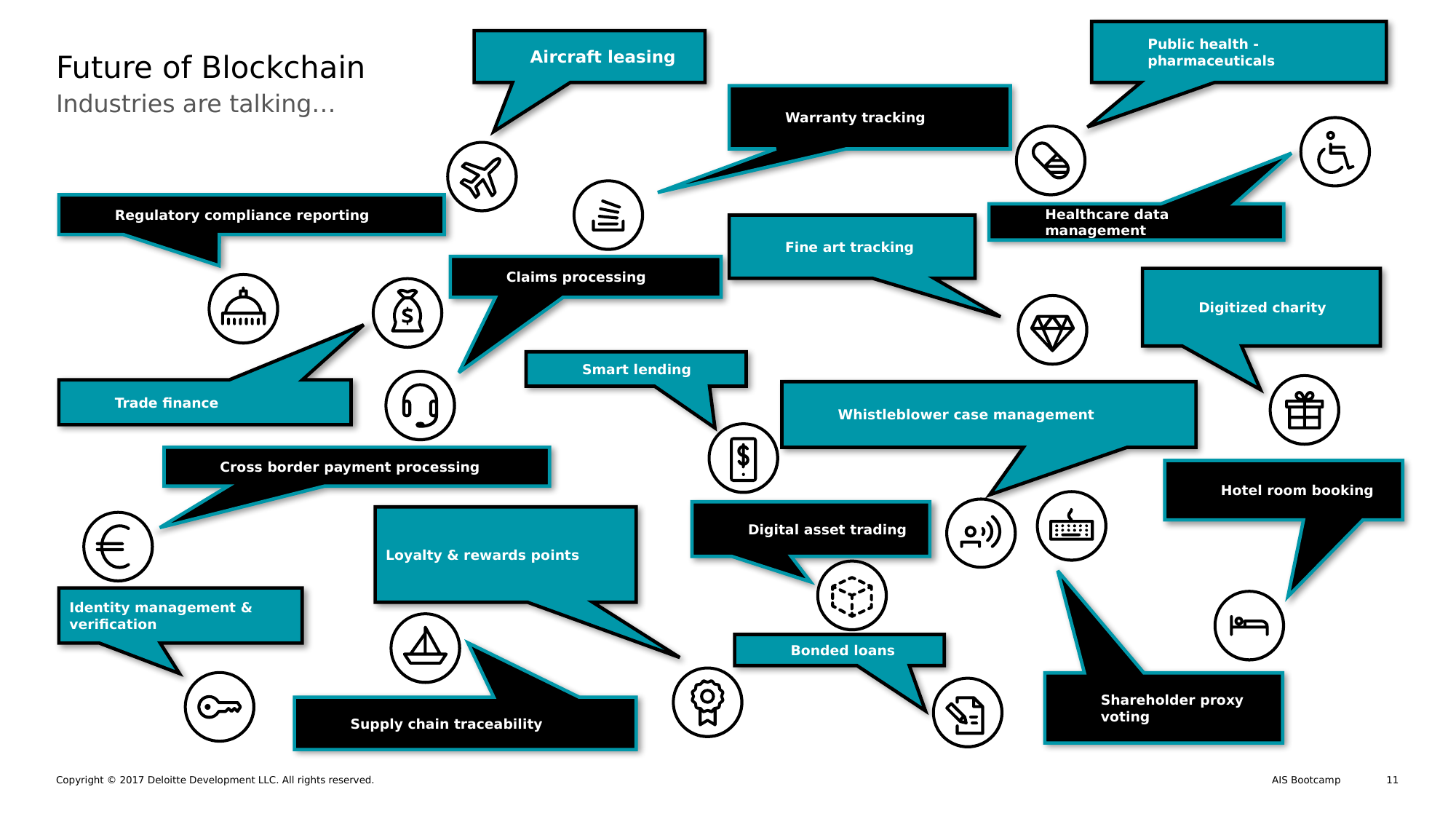

Public health - pharmaceuticals
Aircraft leasing
# Future of Blockchain
Warranty tracking
Industries are talking…

Regulatory compliance reporting
Healthcare data management
Fine art tracking
Claims processing
Digitized charity

Smart lending

Trade finance
Whistleblower case management

Cross border payment processing
Hotel room booking

Digital asset trading
Loyalty & rewards points

Identity management & verification

Bonded loans

Shareholder proxy voting

Supply chain traceability